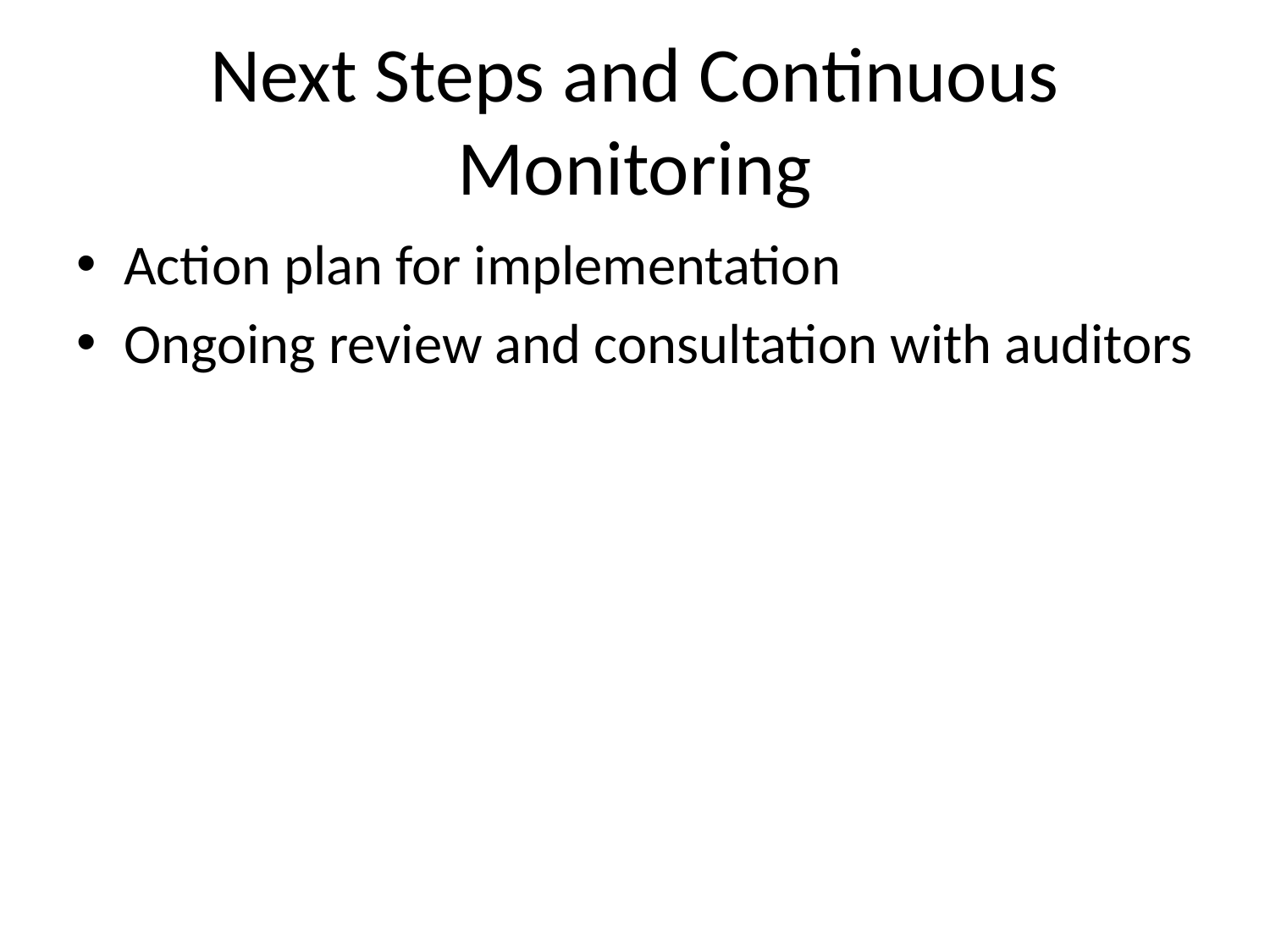

# Next Steps and Continuous Monitoring
Action plan for implementation
Ongoing review and consultation with auditors